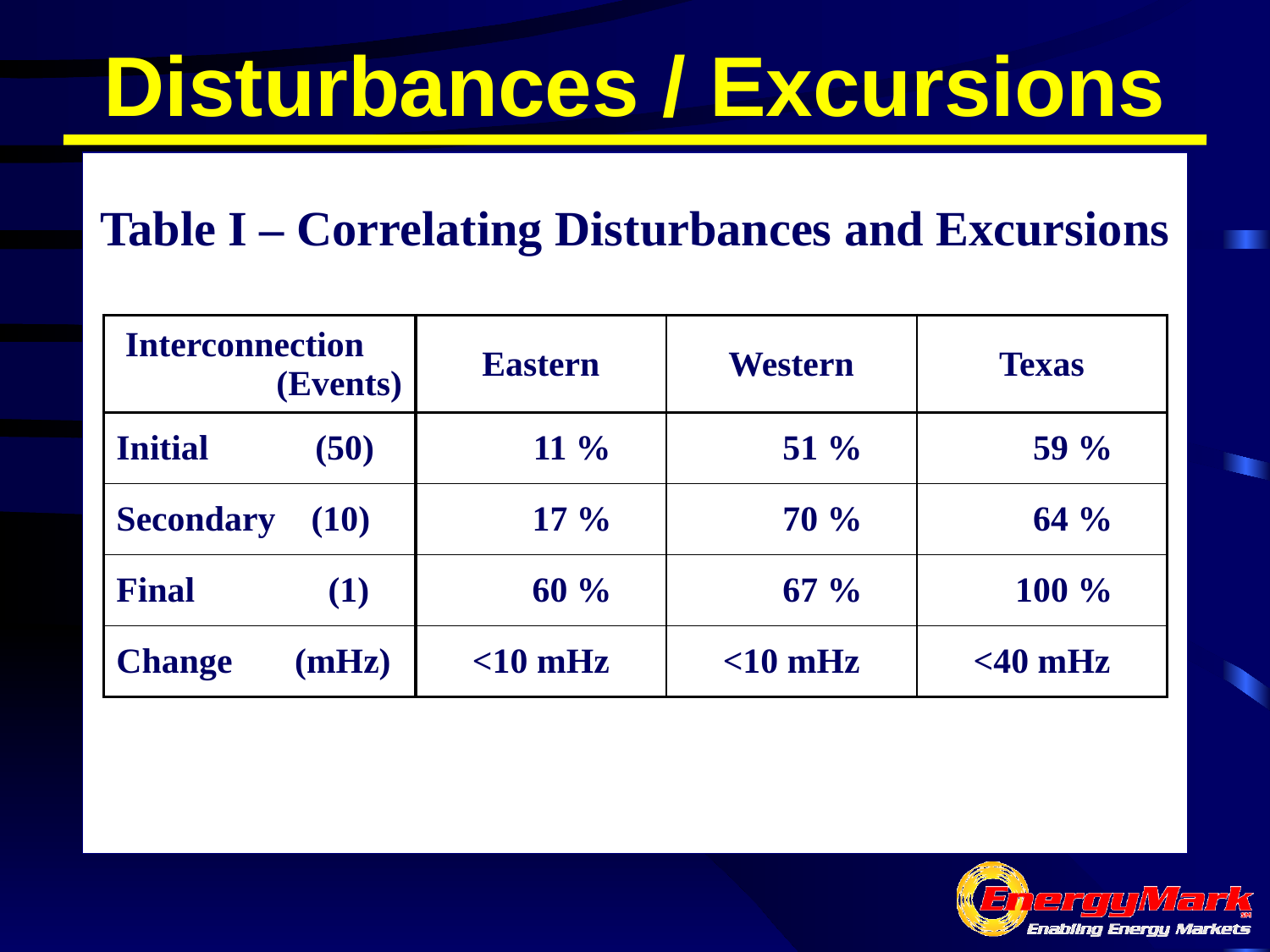

# Disturbances / Excursions

Table I – Correlating Disturbances and Excursions
| Interconnection (Events) | Eastern | Western | Texas |
| --- | --- | --- | --- |
| Initial (50) | 11 % | 51 % | 59 % |
| Secondary (10) | 17 % | 70 % | 64 % |
| Final (1) | 60 % | 67 % | 100 % |
| Change (mHz) | <10 mHz | <10 mHz | <40 mHz |
explicitly